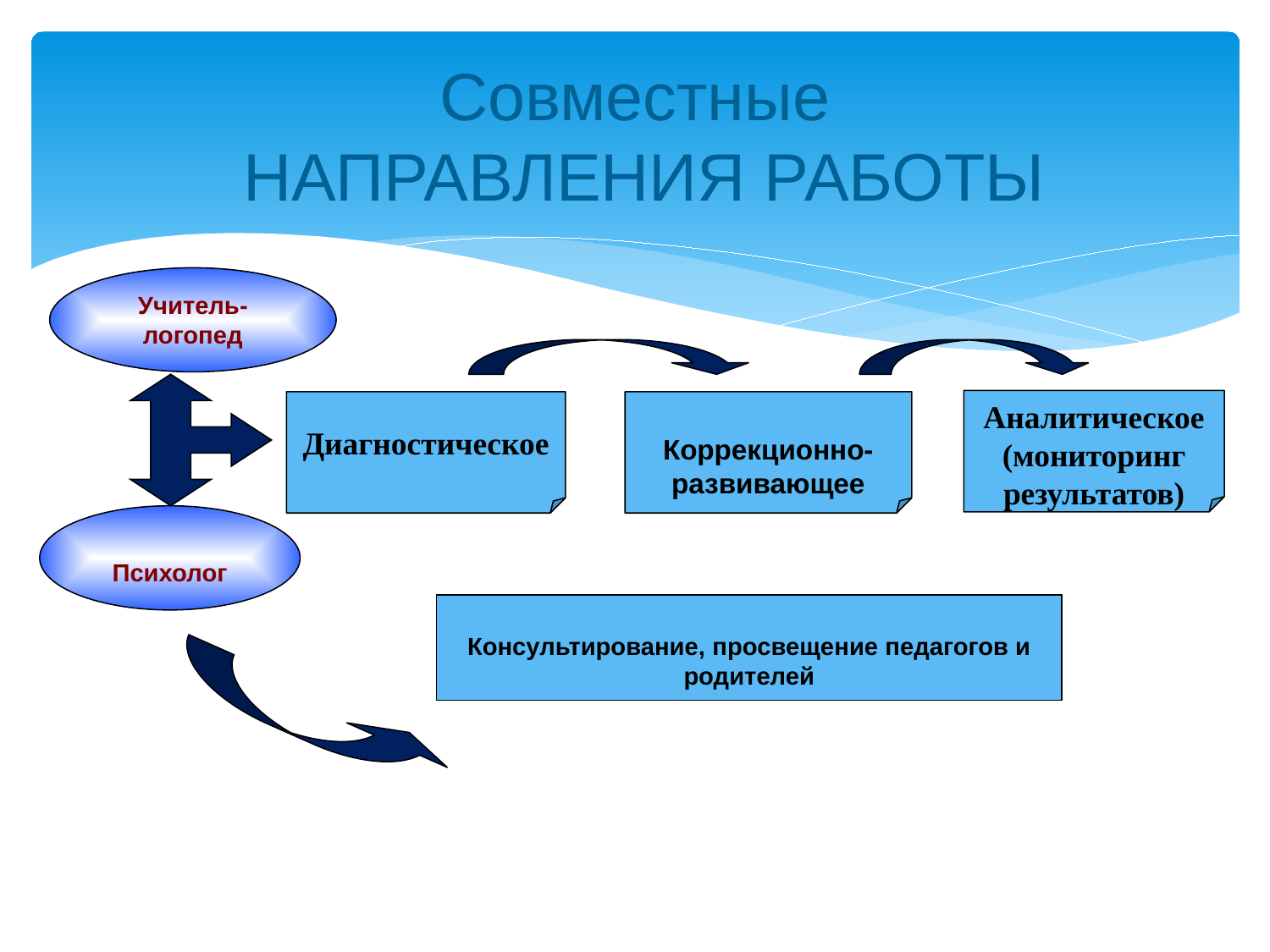

# Совместные НАПРАВЛЕНИЯ РАБОТЫ
Учитель-логопед

Аналитическое (мониторинг результатов)

Диагностическое

Коррекционно-развивающее

Психолог

Консультирование, просвещение педагогов и родителей